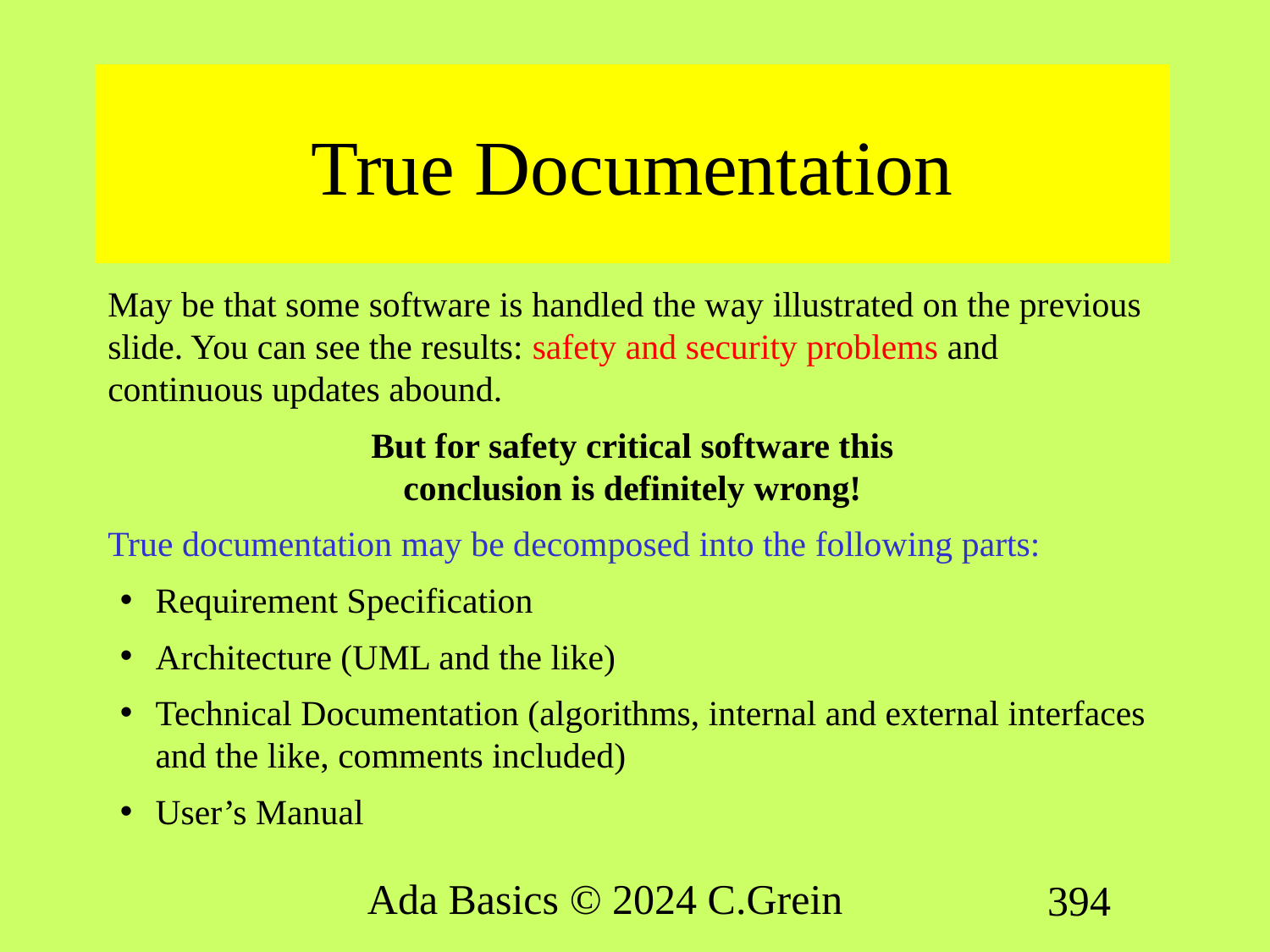

# True Documentation
May be that some software is handled the way illustrated on the previous slide. You can see the results: safety and security problems and continuous updates abound.
But for safety critical software this
conclusion is definitely wrong!
True documentation may be decomposed into the following parts:
Requirement Specification
Architecture (UML and the like)
Technical Documentation (algorithms, internal and external interfaces and the like, comments included)
User’s Manual
Ada Basics © 2024 C.Grein
394